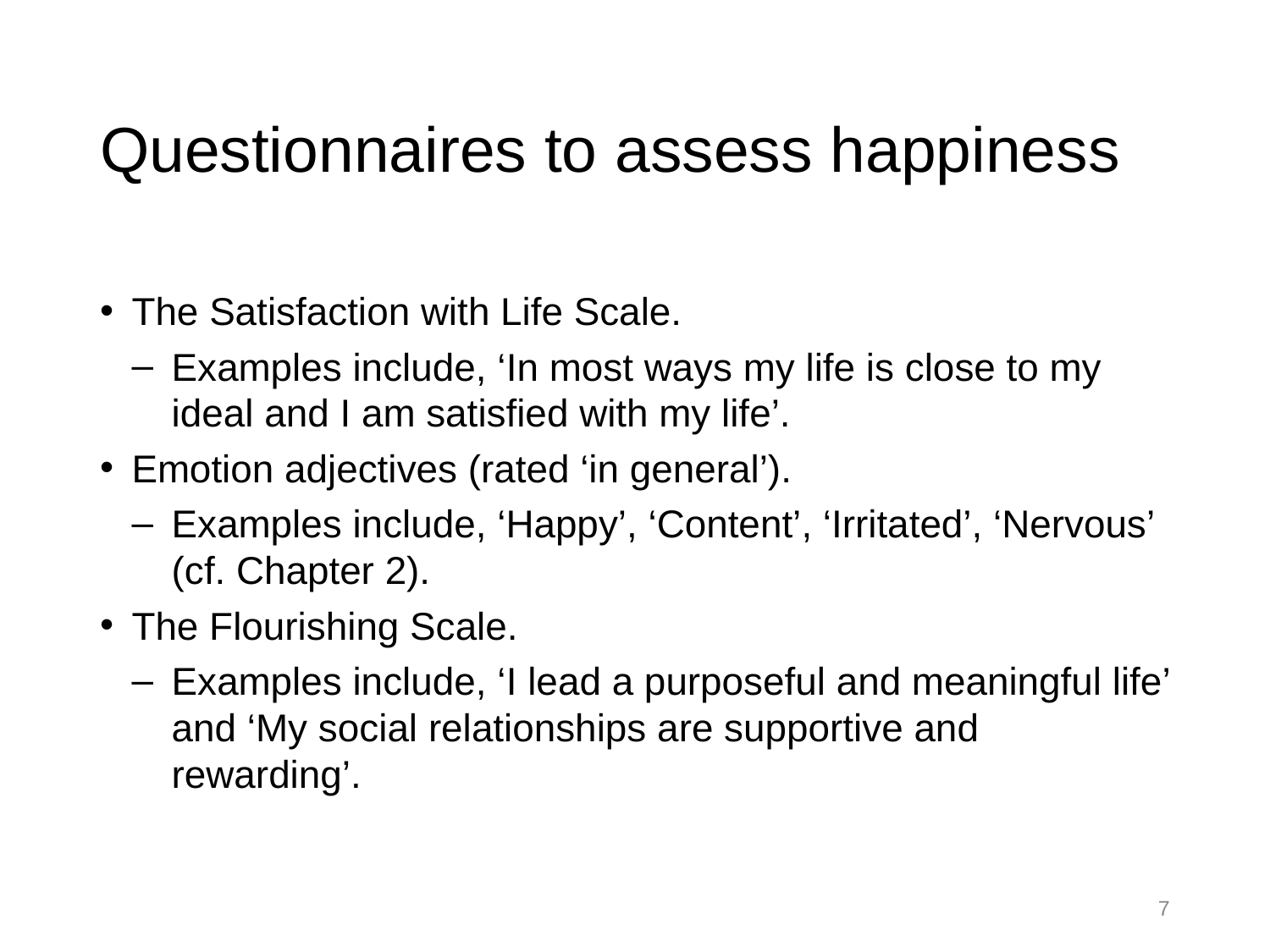

# Questionnaires to assess happiness
The Satisfaction with Life Scale.
Examples include, ‘In most ways my life is close to my ideal and I am satisfied with my life’.
Emotion adjectives (rated ‘in general’).
Examples include, ‘Happy’, ‘Content’, ‘Irritated’, ‘Nervous’ (cf. Chapter 2).
The Flourishing Scale.
Examples include, ‘I lead a purposeful and meaningful life’ and ‘My social relationships are supportive and rewarding’.
7